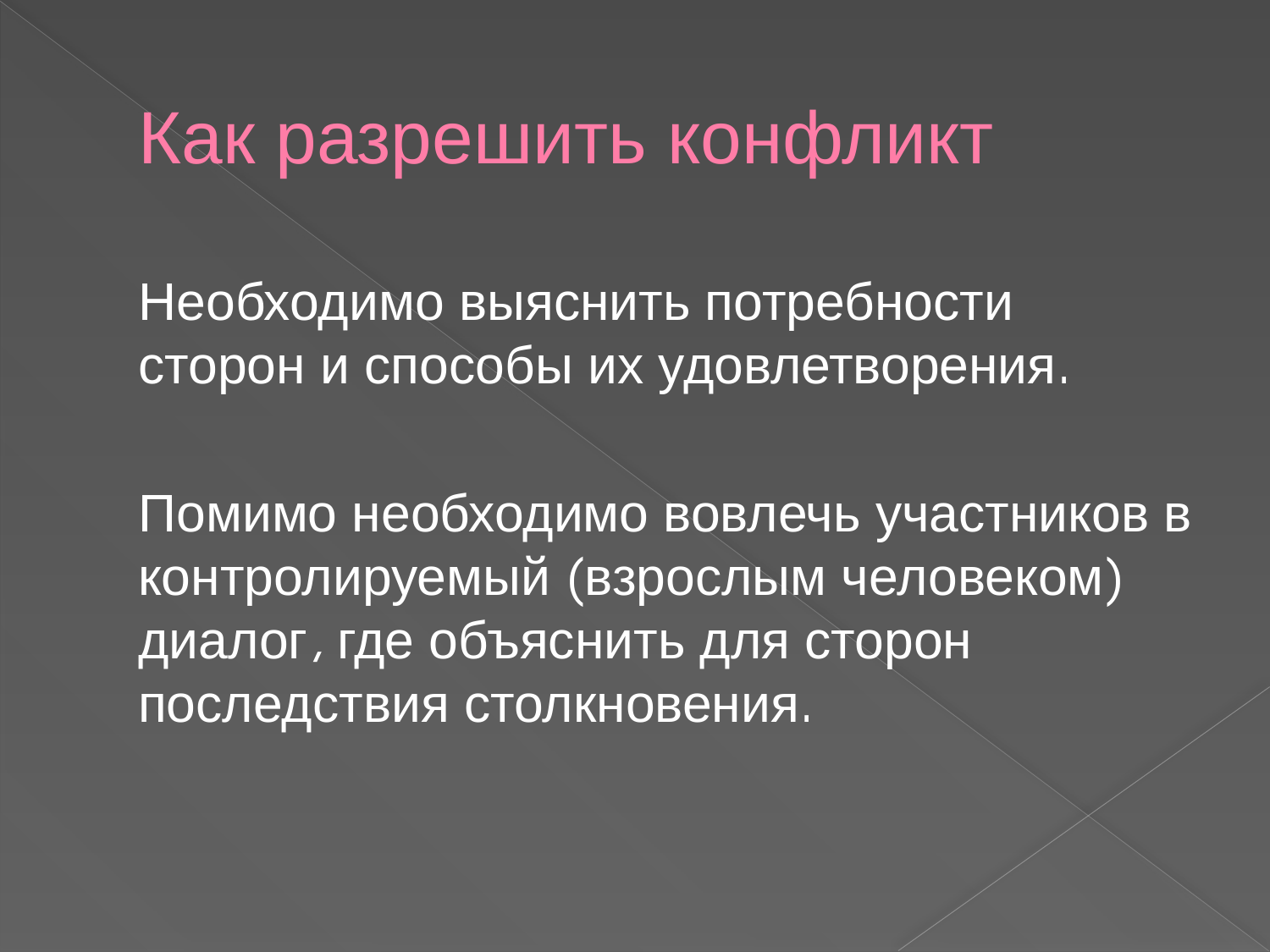

# Как разрешить конфликт
Необходимо выяснить потребности сторон и способы их удовлетворения.

Помимо необходимо вовлечь участников в контролируемый (взрослым человеком) диалог, где объяснить для сторон последствия столкновения.